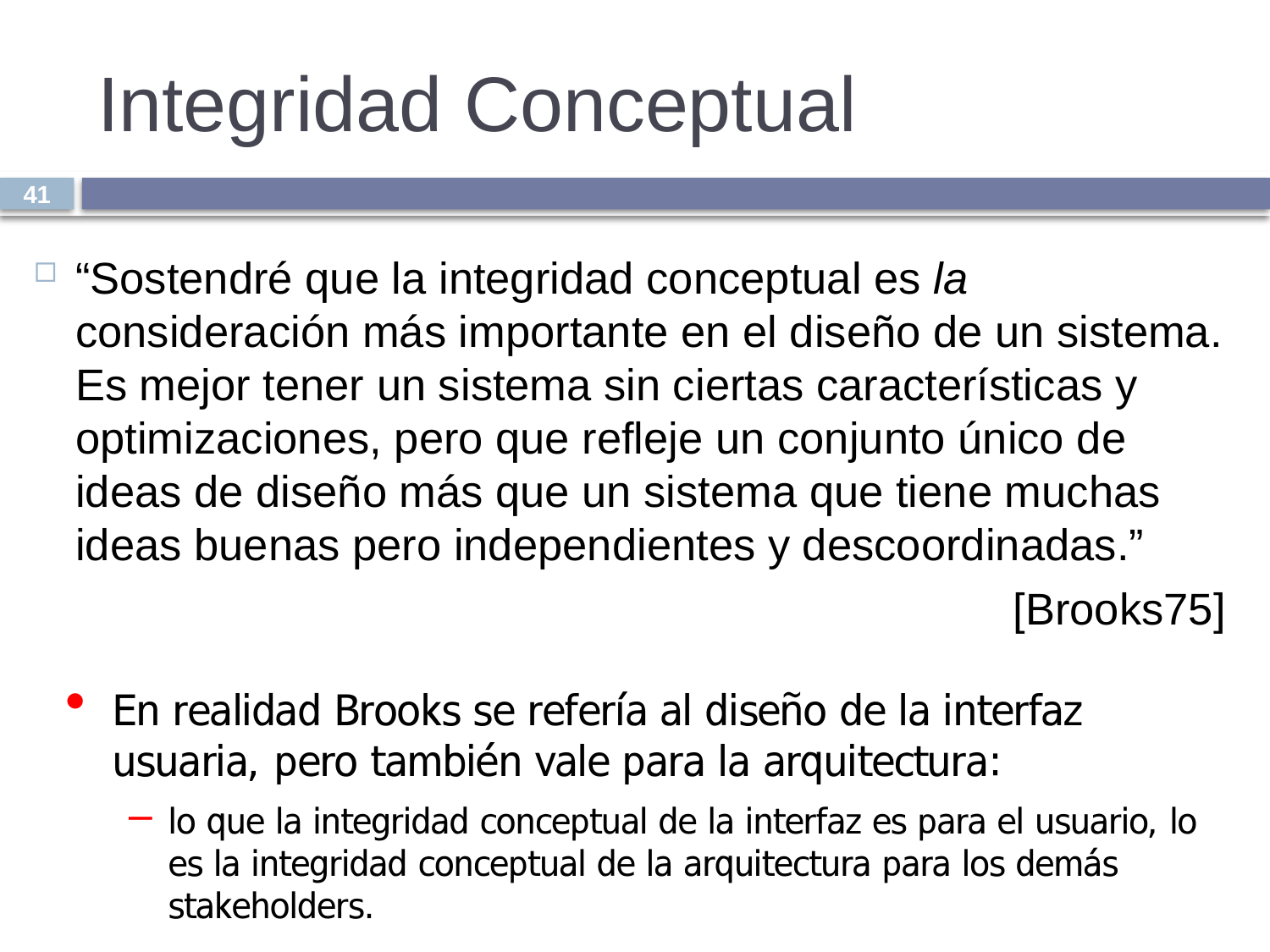

# Integridad Conceptual
41
“Sostendré que la integridad conceptual es la consideración más importante en el diseño de un sistema. Es mejor tener un sistema sin ciertas características y optimizaciones, pero que refleje un conjunto único de ideas de diseño más que un sistema que tiene muchas ideas buenas pero independientes y descoordinadas.”
[Brooks75]
En realidad Brooks se refería al diseño de la interfaz usuaria, pero también vale para la arquitectura:
lo que la integridad conceptual de la interfaz es para el usuario, lo es la integridad conceptual de la arquitectura para los demás stakeholders.